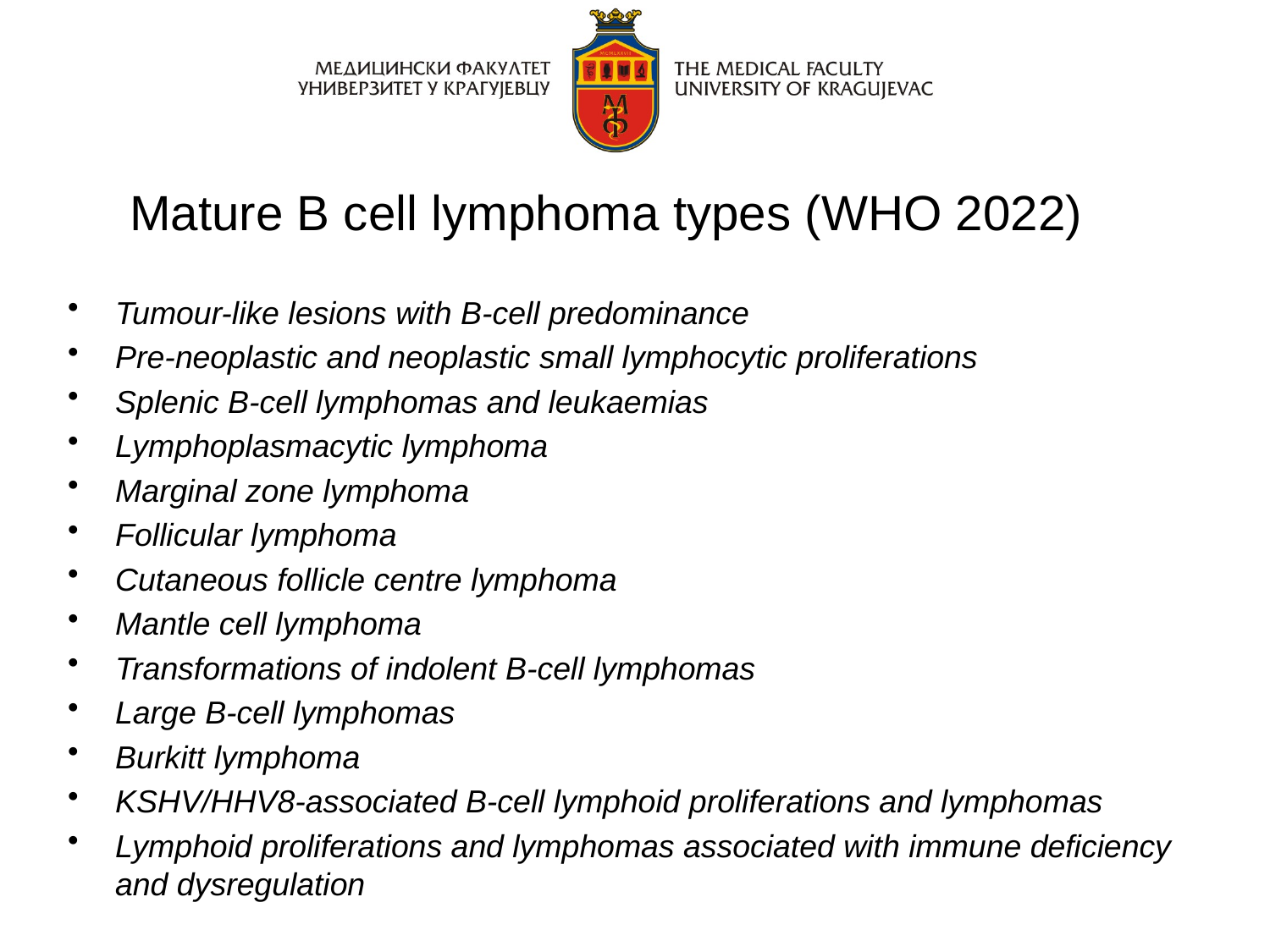

# Mature B cell lymphoma types (WHO 2022)
Tumour-like lesions with B-cell predominance
Pre-neoplastic and neoplastic small lymphocytic proliferations
Splenic B-cell lymphomas and leukaemias
Lymphoplasmacytic lymphoma
Marginal zone lymphoma
Follicular lymphoma
Cutaneous follicle centre lymphoma
Mantle cell lymphoma
Transformations of indolent B-cell lymphomas
Large B-cell lymphomas
Burkitt lymphoma
KSHV/HHV8-associated B-cell lymphoid proliferations and lymphomas
Lymphoid proliferations and lymphomas associated with immune deficiency and dysregulation